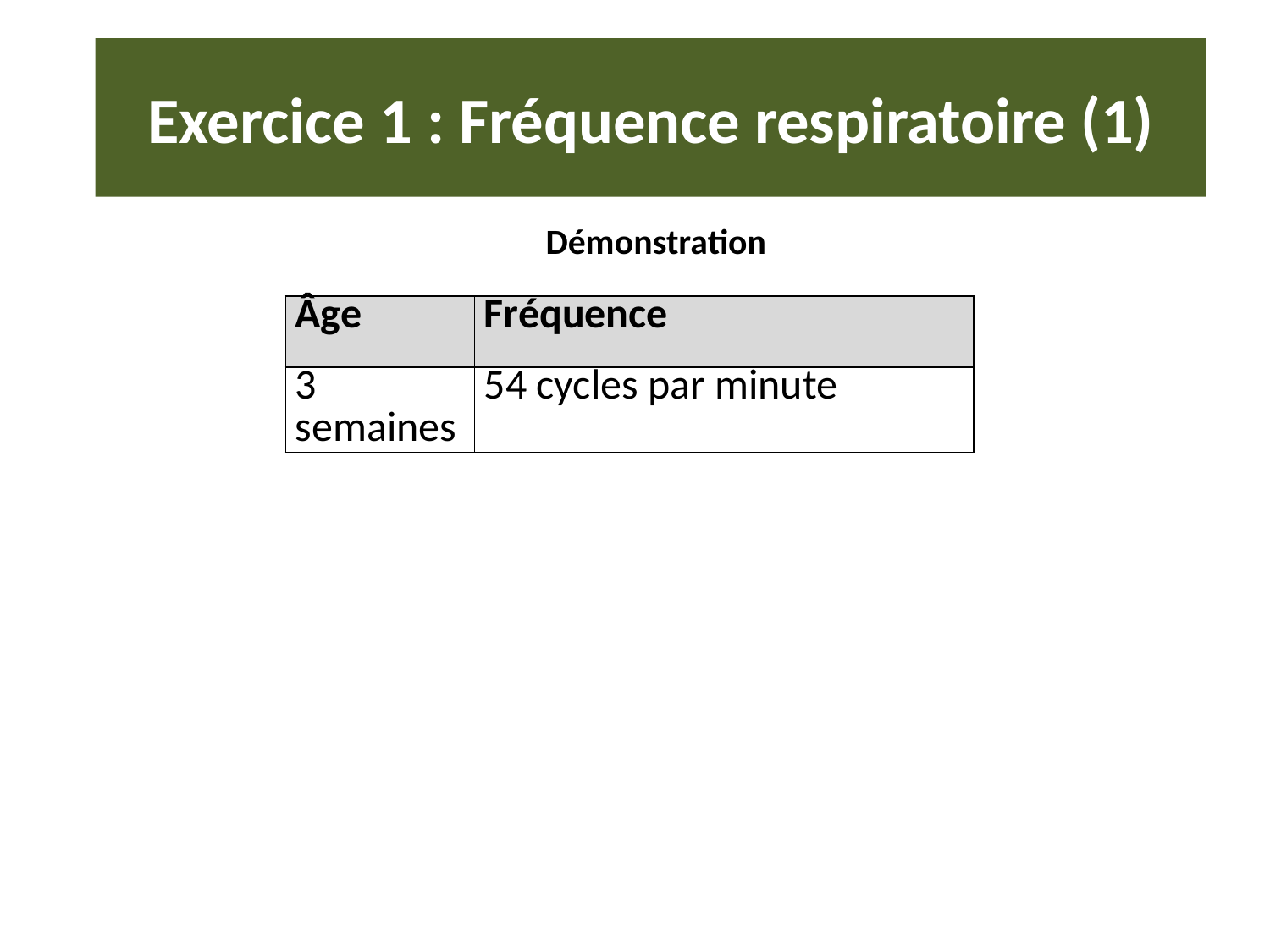

# Exercice 1 : Fréquence respiratoire (1)
Démonstration

| Âge | Fréquence |
| --- | --- |
| 3 semaines | 54 cycles par minute |